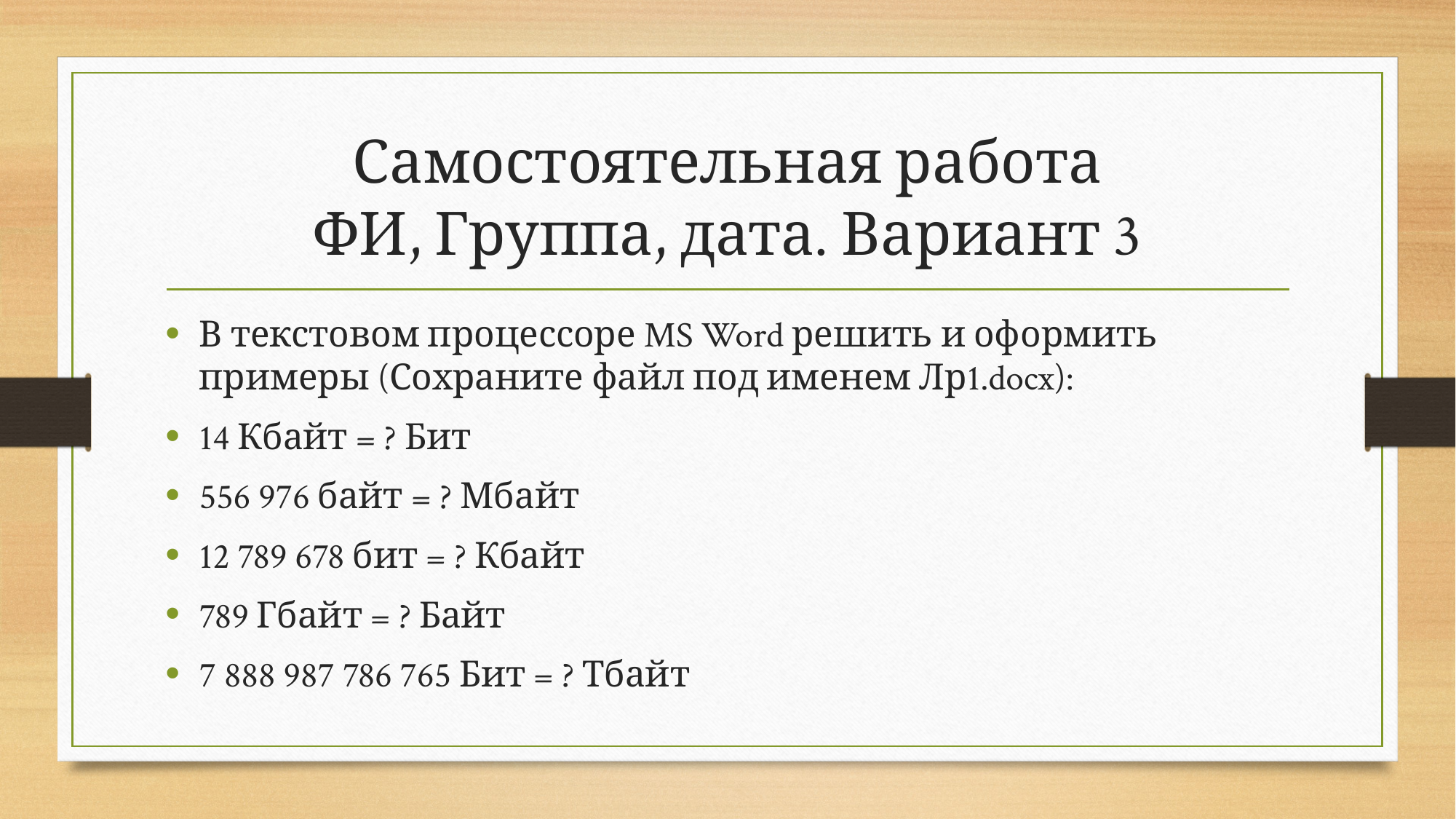

# Самостоятельная работа ФИ, Группа, дата. Вариант 3
В текстовом процессоре MS Word решить и оформить примеры (Сохраните файл под именем Лр1.docx):
14 Кбайт = ? Бит
556 976 байт = ? Мбайт
12 789 678 бит = ? Кбайт
789 Гбайт = ? Байт
7 888 987 786 765 Бит = ? Тбайт